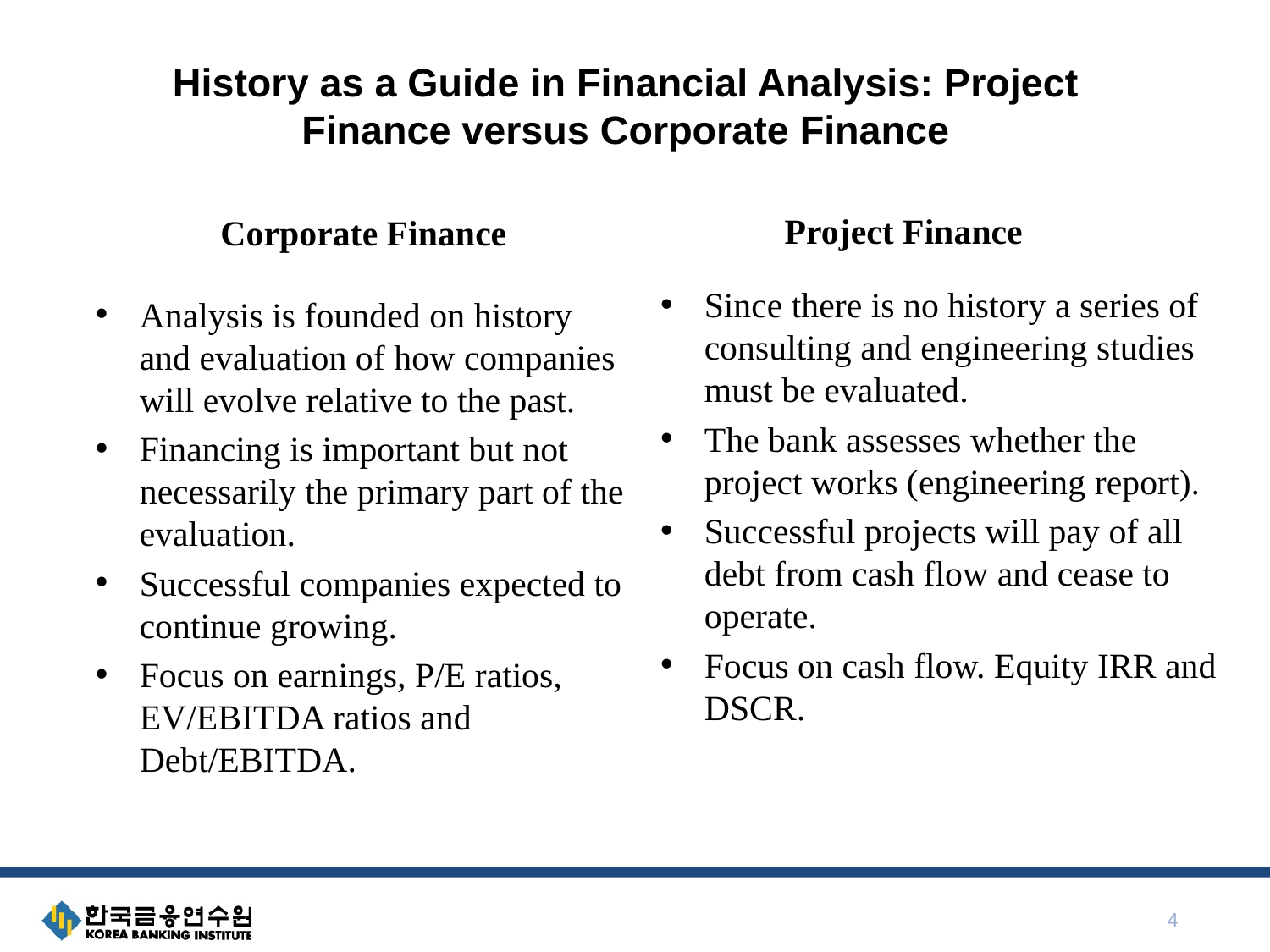

# History as a Guide in Financial Analysis: Project Finance versus Corporate Finance
Corporate Finance
Project Finance
Since there is no history a series of consulting and engineering studies must be evaluated.
The bank assesses whether the project works (engineering report).
Successful projects will pay of all debt from cash flow and cease to operate.
Focus on cash flow. Equity IRR and DSCR.
Analysis is founded on history and evaluation of how companies will evolve relative to the past.
Financing is important but not necessarily the primary part of the evaluation.
Successful companies expected to continue growing.
Focus on earnings, P/E ratios, EV/EBITDA ratios and Debt/EBITDA.
4